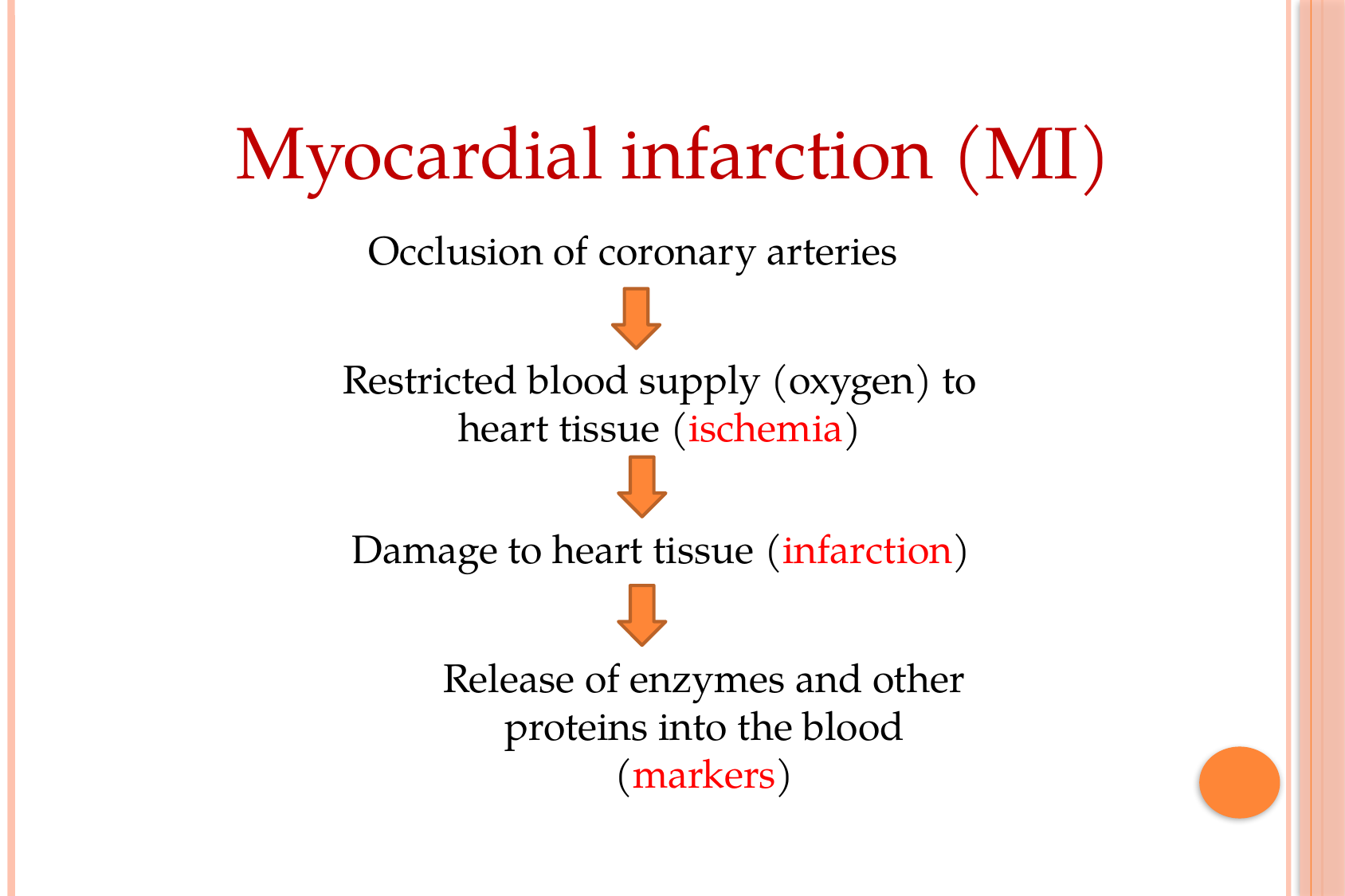

Myocardial infarction (MI)
Occlusion of coronary arteries

Restricted blood supply (oxygen) to heart tissue (ischemia)

Damage to heart tissue (infarction)

Release of enzymes and other proteins into the blood (markers)